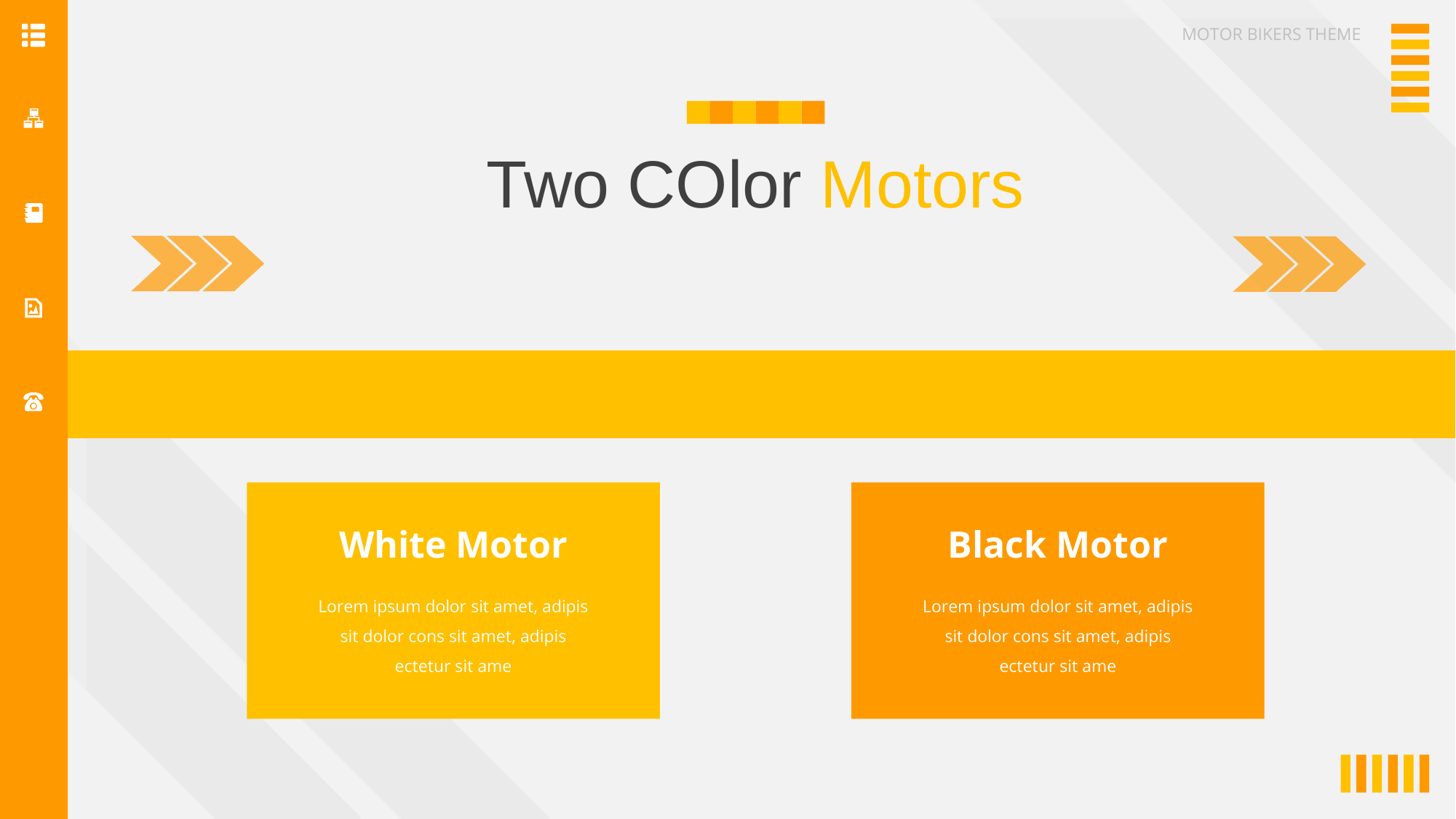

MOTOR BIKERS THEME

Two COlor Motors

White Motor
Lorem ipsum dolor sit amet, adipis sit dolor cons sit amet, adipis ectetur sit ame
Black Motor
Lorem ipsum dolor sit amet, adipis sit dolor cons sit amet, adipis ectetur sit ame